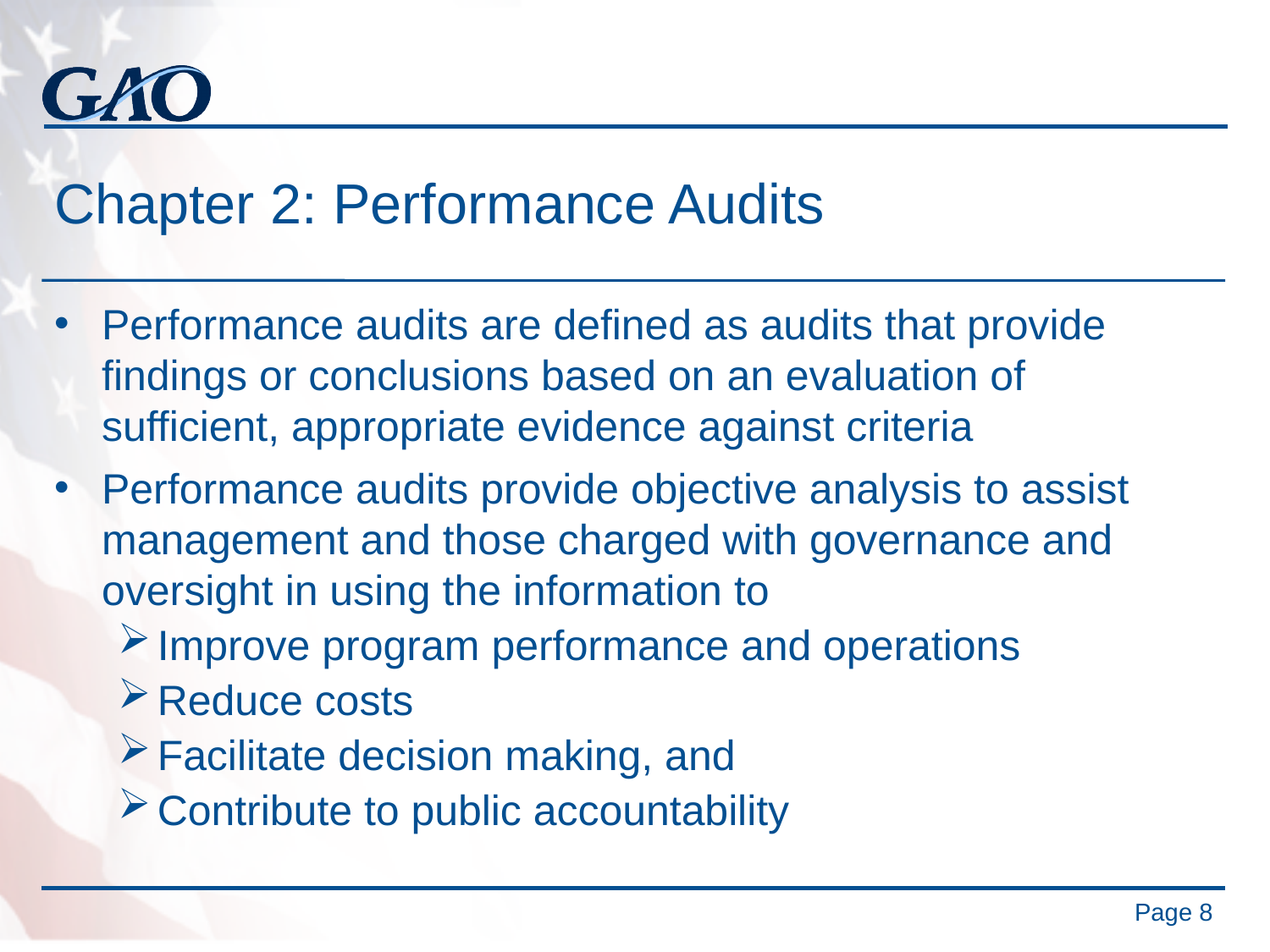

# Chapter 2: Performance Audits
Performance audits are defined as audits that provide findings or conclusions based on an evaluation of sufficient, appropriate evidence against criteria
Performance audits provide objective analysis to assist management and those charged with governance and oversight in using the information to
Improve program performance and operations
Reduce costs
Facilitate decision making, and
Contribute to public accountability
8